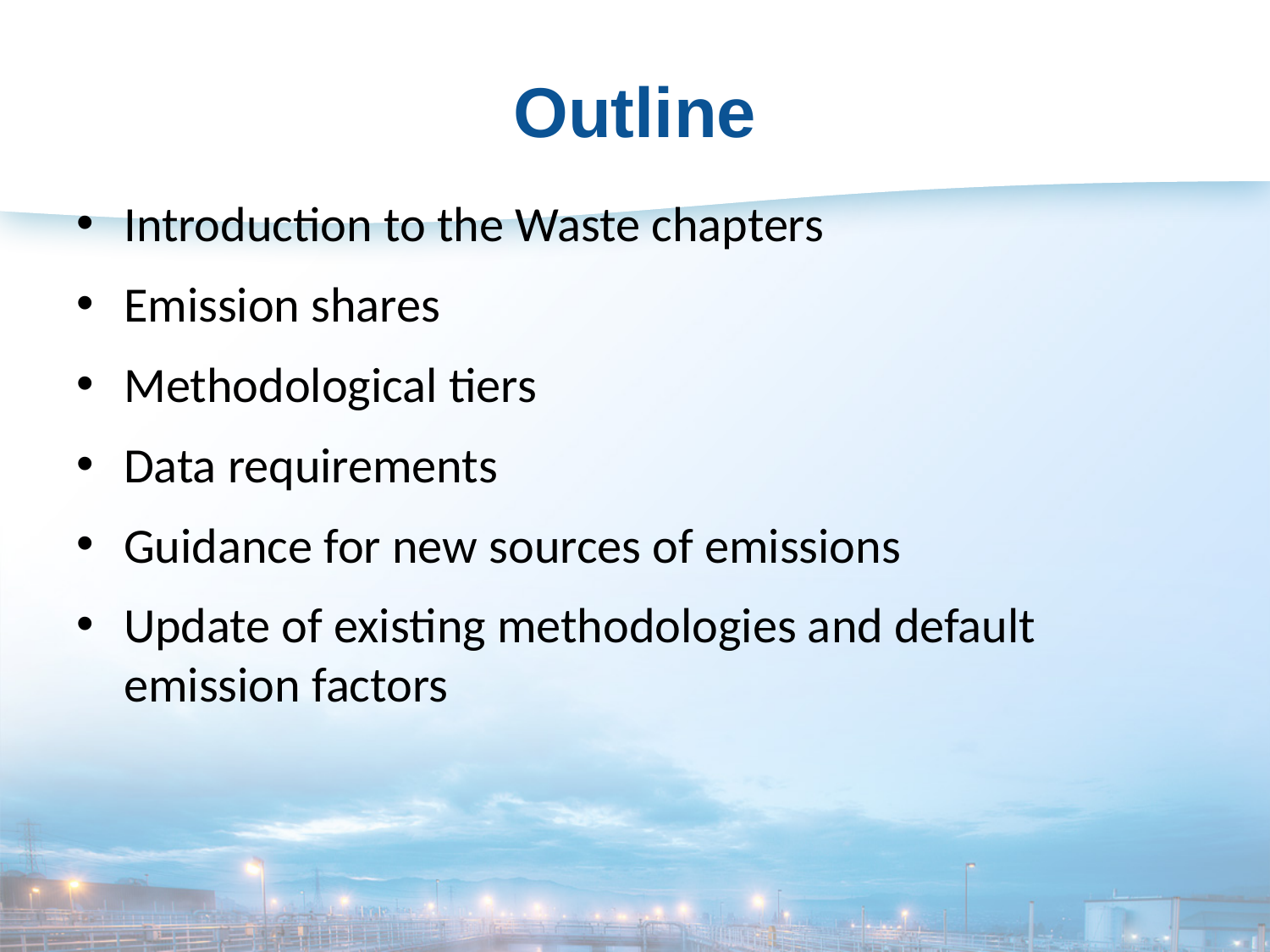

# Outline
Introduction to the Waste chapters
Emission shares
Methodological tiers
Data requirements
Guidance for new sources of emissions
Update of existing methodologies and default emission factors